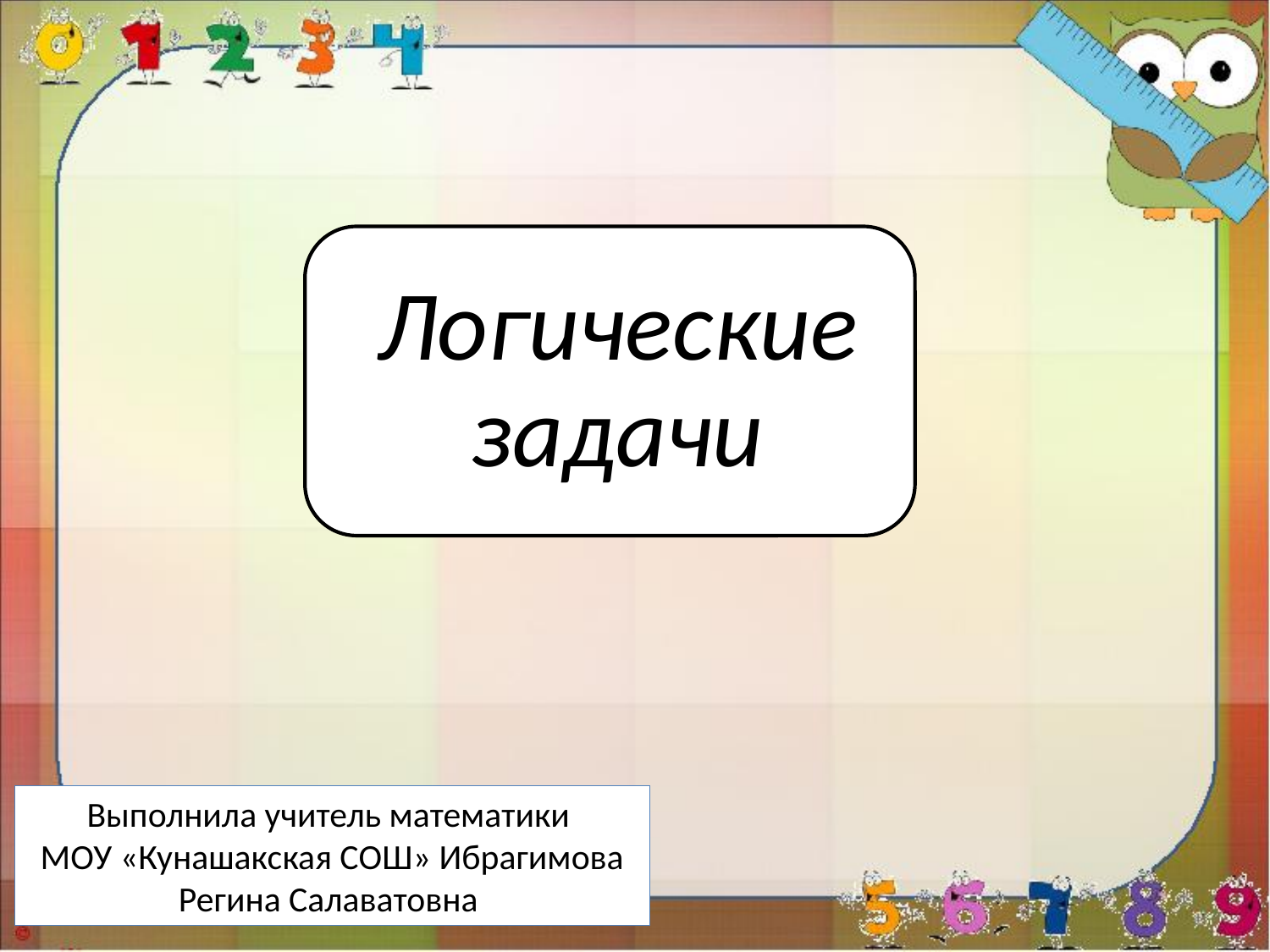

Логические задачи
Выполнила учитель математики
МОУ «Кунашакская СОШ» Ибрагимова Регина Салаватовна